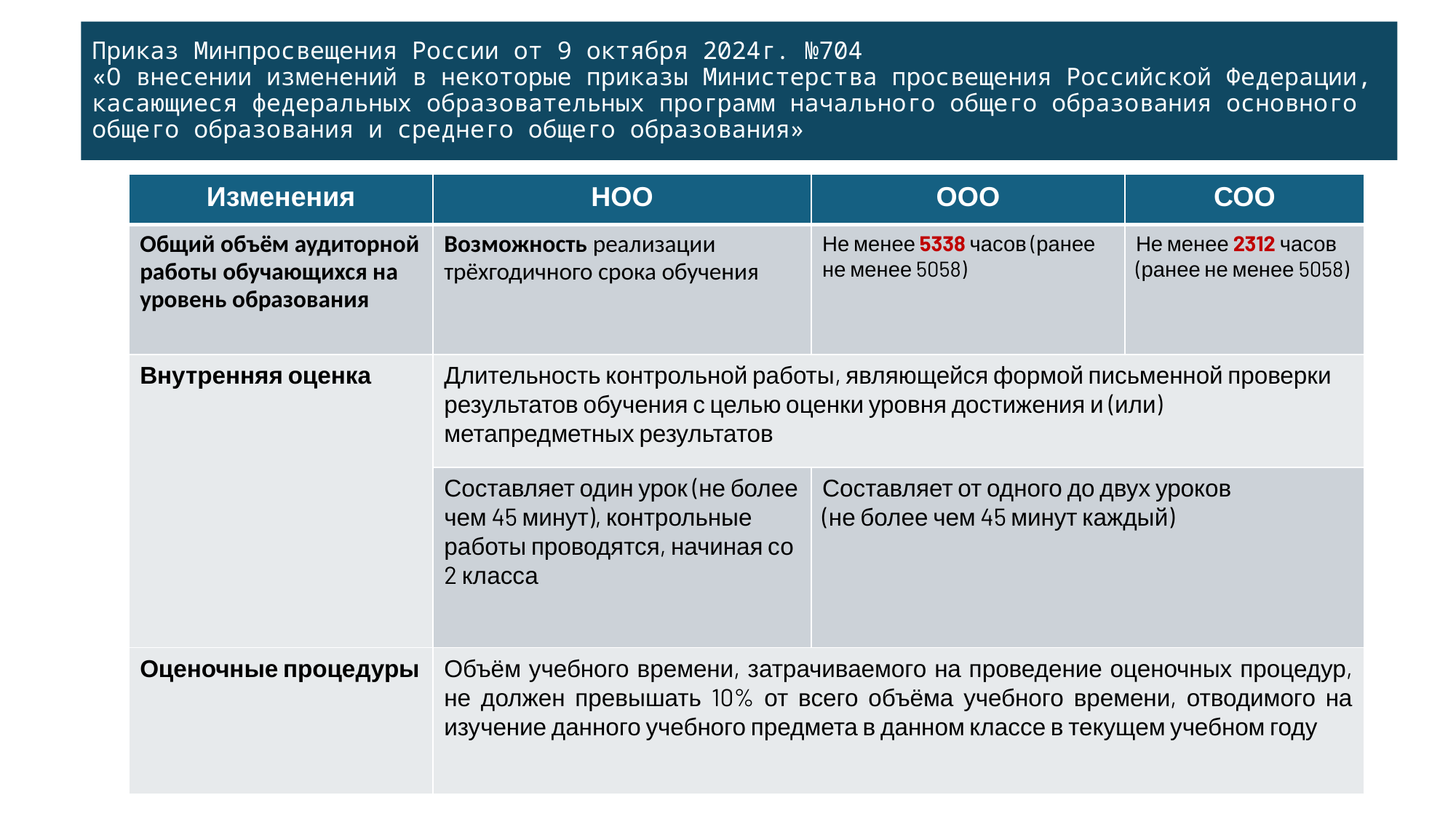

# Приказ Минпросвещения России от 9 октября 2024г. №704 «О внесении изменений в некоторые приказы Министерства просвещения Российской Федерации, касающиеся федеральных образовательных программ начального общего образования основного общего образования и среднего общего образования»
| Изменения | НОО | ООО | СОО |
| --- | --- | --- | --- |
| Общий объём аудиторной работы обучающихся на уровень образования | Возможность реализации трёхгодичного срока обучения | Не менее 5338 часов (ранее не менее 5058) | Не менее 2312 часов (ранее не менее 5058) |
| Внутренняя оценка | Длительность контрольной работы, являющейся формой письменной проверки результатов обучения с целью оценки уровня достижения и (или) метапредметных результатов |  |  |
|  | Составляет один урок (не более чем 45 минут), контрольные работы проводятся, начиная со 2 класса | Составляет от одного до двух уроков (не более чем 45 минут каждый) |  |
| Оценочные процедуры | Объём учебного времени, затрачиваемого на проведение оценочных процедур, не должен превышать 10% от всего объёма учебного времени, отводимого на изучение данного учебного предмета в данном классе в текущем учебном году |  |  |